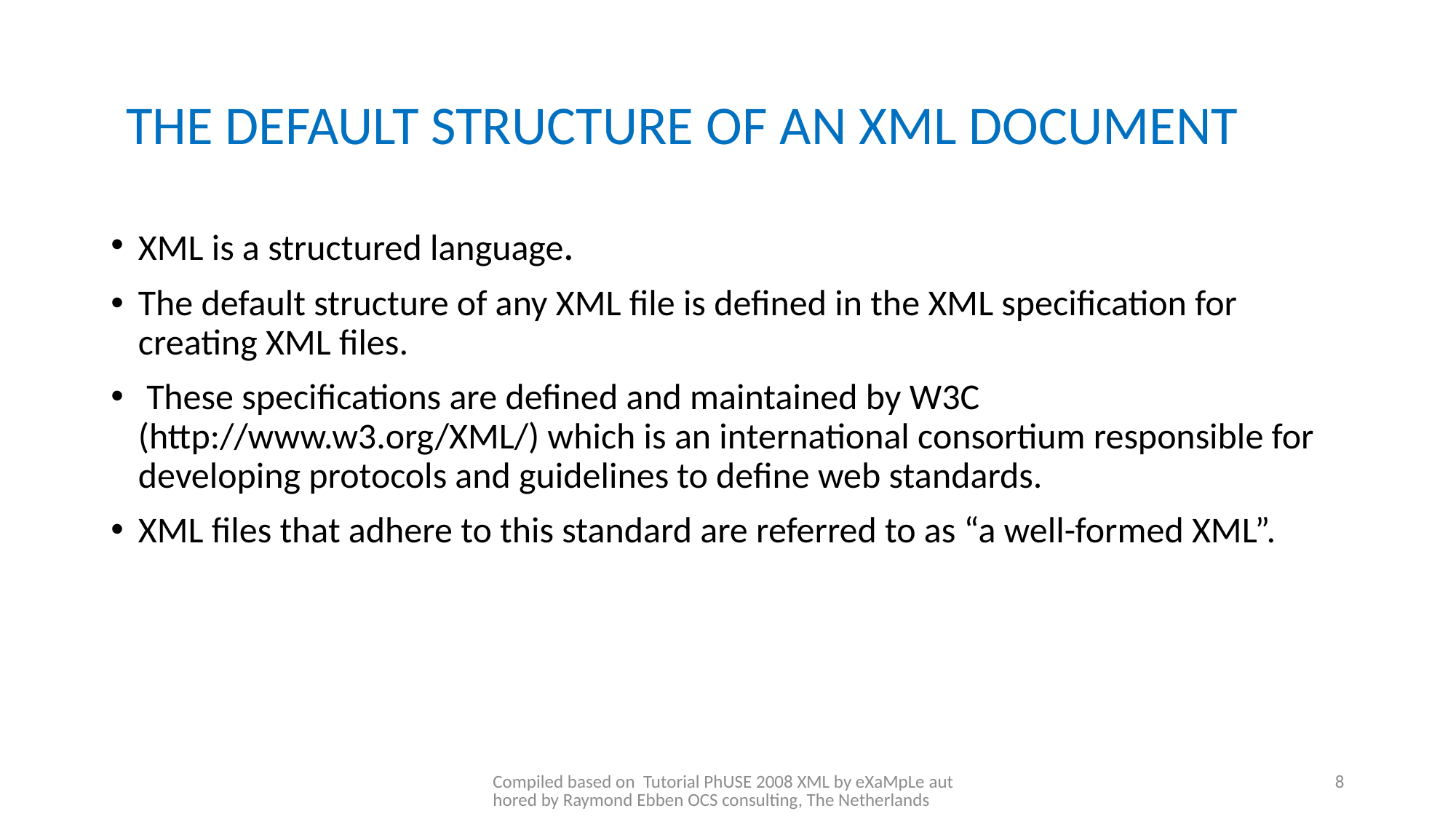

# THE DEFAULT STRUCTURE OF AN XML DOCUMENT
XML is a structured language.
The default structure of any XML file is defined in the XML specification for creating XML files.
 These specifications are defined and maintained by W3C (http://www.w3.org/XML/) which is an international consortium responsible for developing protocols and guidelines to define web standards.
XML files that adhere to this standard are referred to as “a well-formed XML”.
Compiled based on  Tutorial PhUSE 2008 XML by eXaMpLe authored by Raymond Ebben OCS consulting, The Netherlands
8